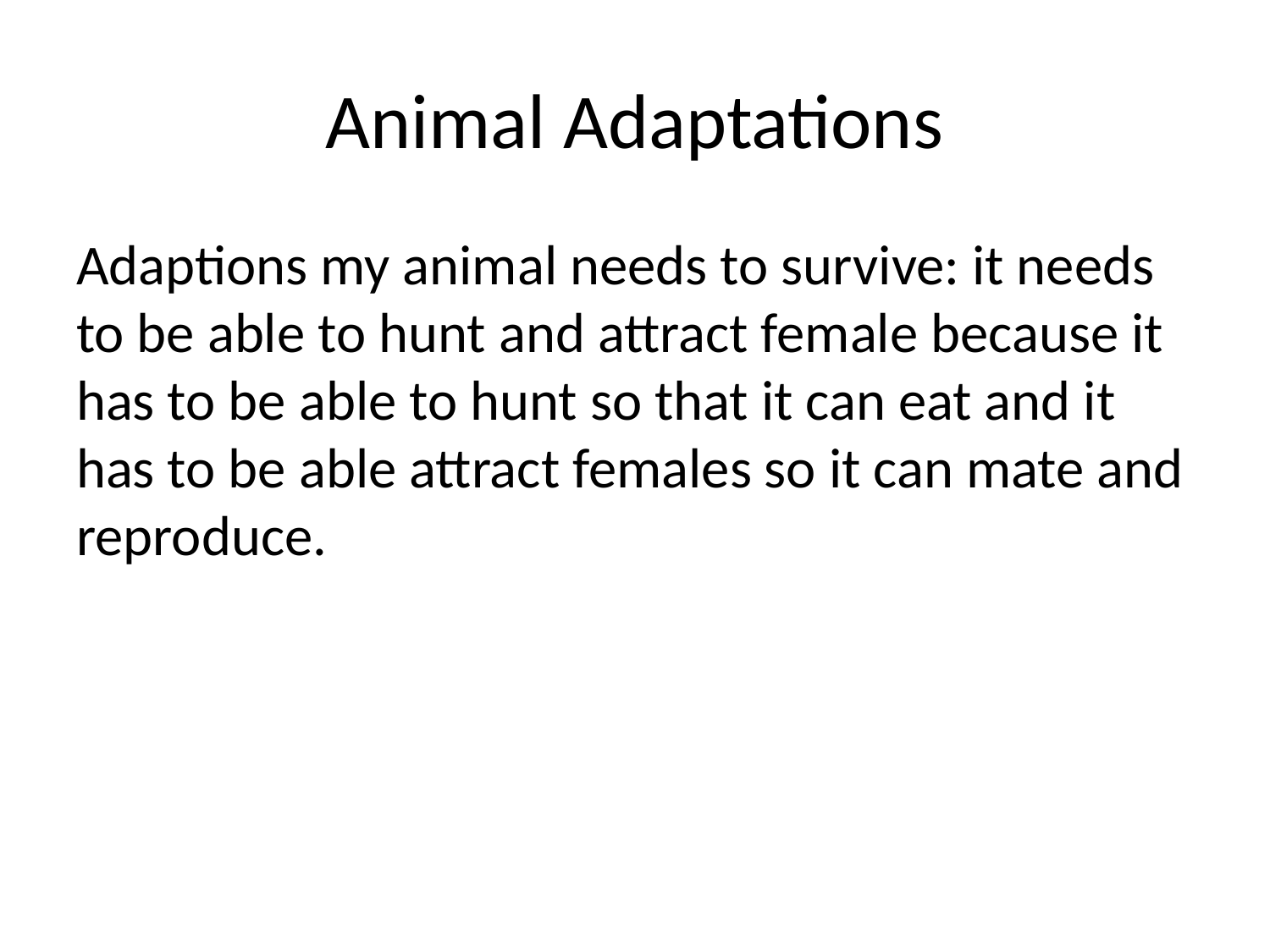

# Animal Adaptations
Adaptions my animal needs to survive: it needs to be able to hunt and attract female because it has to be able to hunt so that it can eat and it has to be able attract females so it can mate and reproduce.